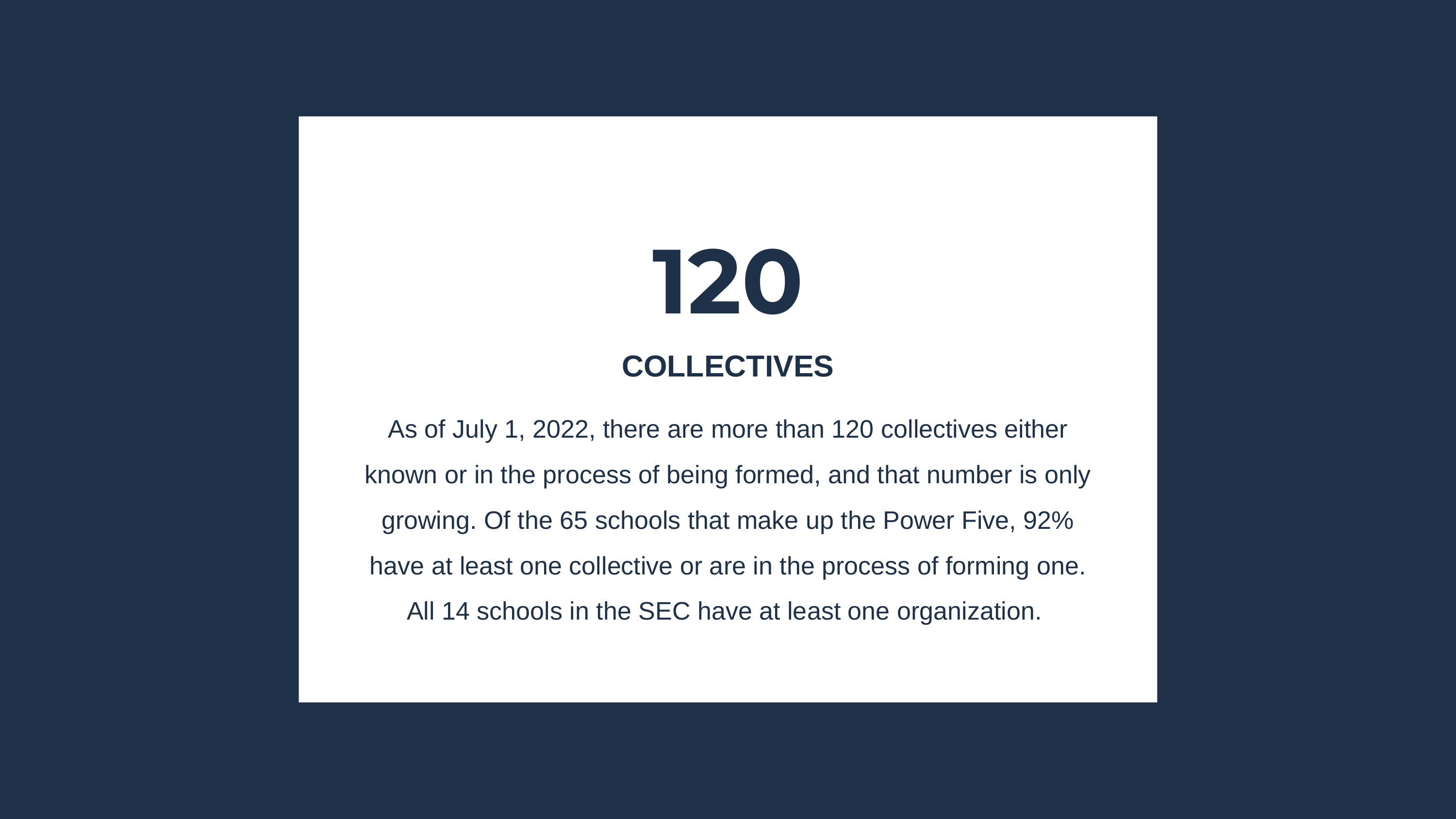

120
COLLECTIVES
As of July 1, 2022, there are more than 120 collectives either known or in the process of being formed, and that number is only growing. Of the 65 schools that make up the Power Five, 92% have at least one collective or are in the process of forming one. All 14 schools in the SEC have at least one organization.